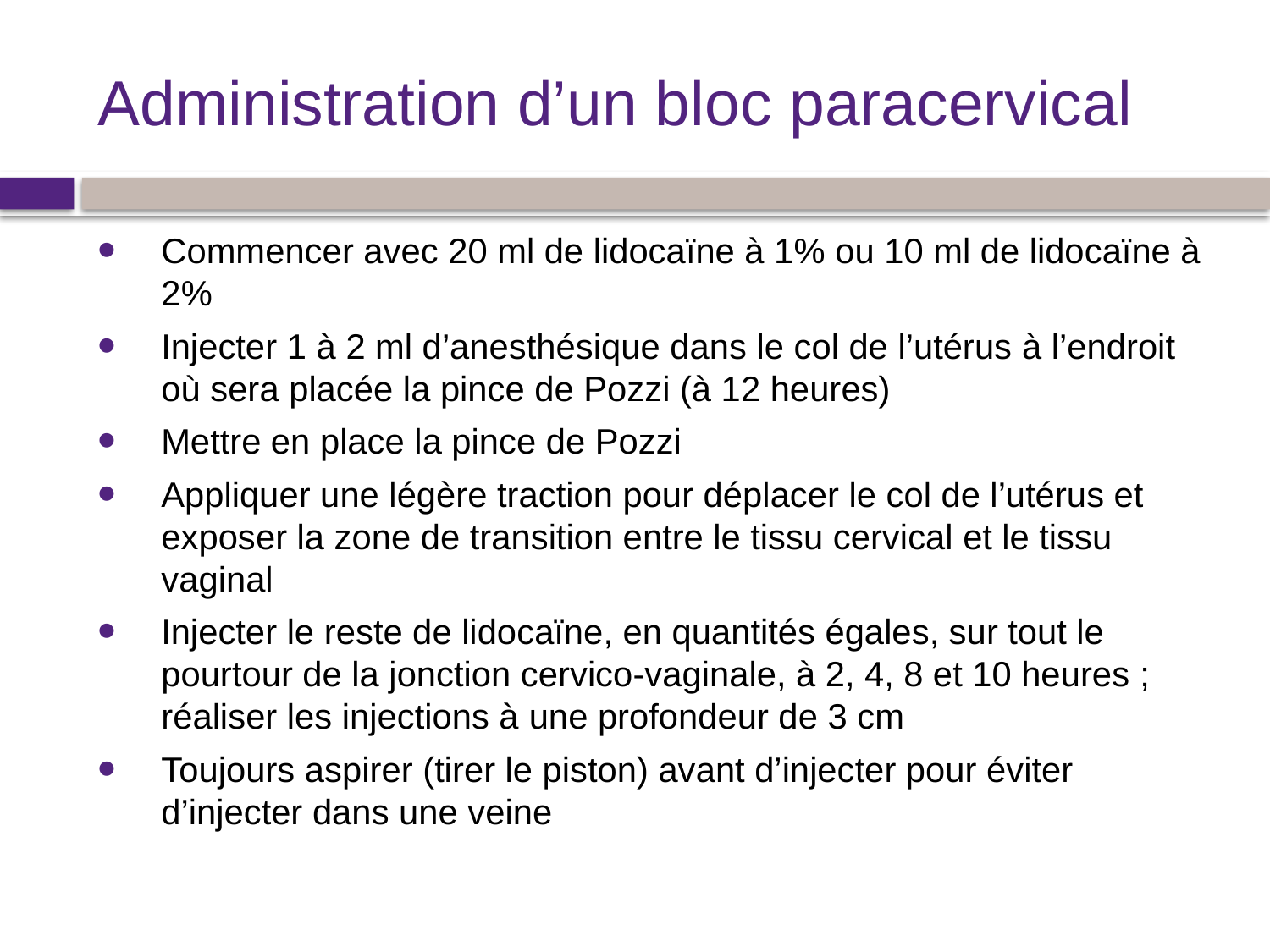

# Administration d’un bloc paracervical
Commencer avec 20 ml de lidocaïne à 1% ou 10 ml de lidocaïne à 2%
Injecter 1 à 2 ml d’anesthésique dans le col de l’utérus à l’endroit où sera placée la pince de Pozzi (à 12 heures)
Mettre en place la pince de Pozzi
Appliquer une légère traction pour déplacer le col de l’utérus et exposer la zone de transition entre le tissu cervical et le tissu vaginal
Injecter le reste de lidocaïne, en quantités égales, sur tout le pourtour de la jonction cervico-vaginale, à 2, 4, 8 et 10 heures ; réaliser les injections à une profondeur de 3 cm
Toujours aspirer (tirer le piston) avant d’injecter pour éviter d’injecter dans une veine